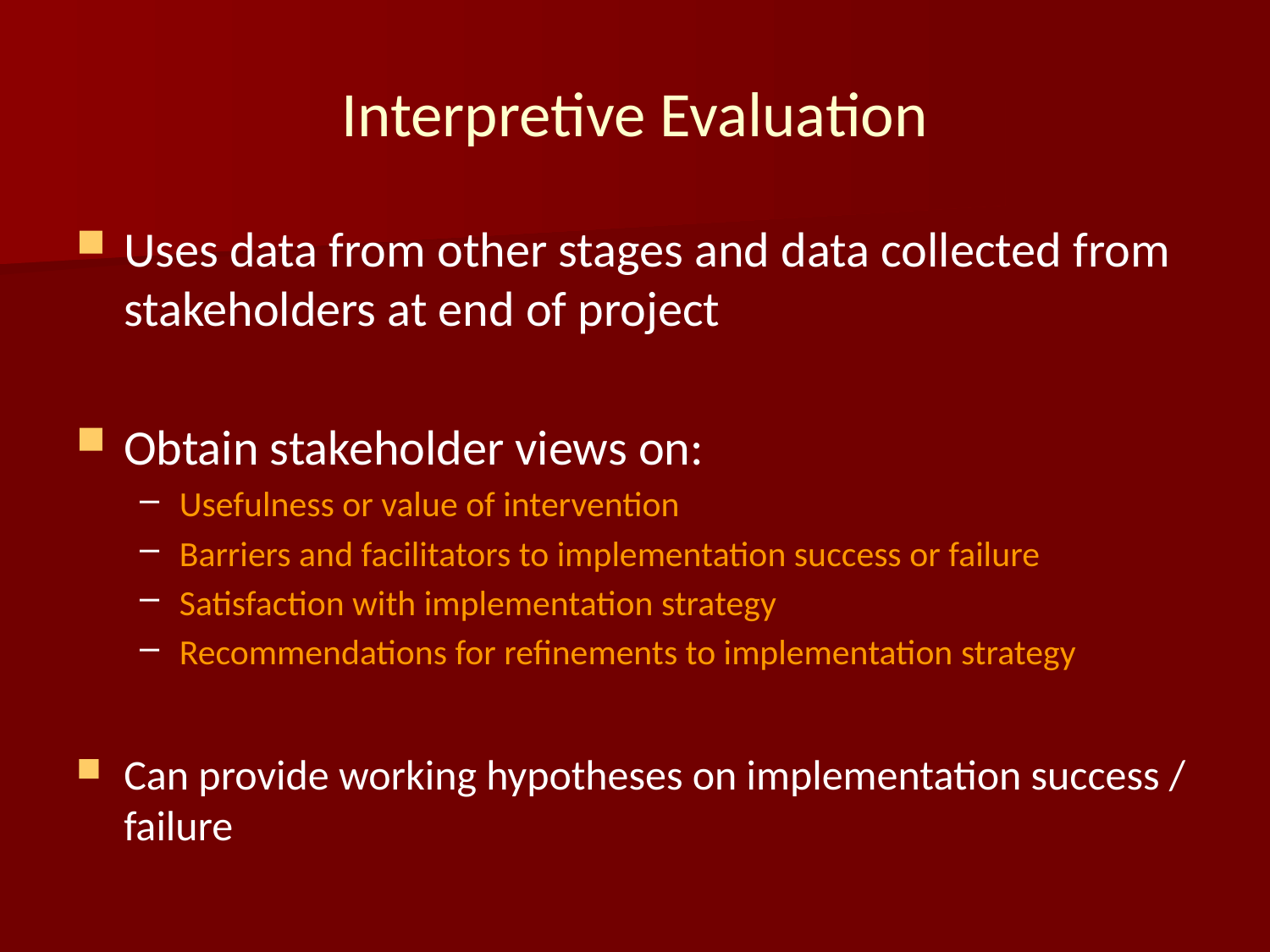

# Interpretive Evaluation
Uses data from other stages and data collected from stakeholders at end of project

Obtain stakeholder views on:
Usefulness or value of intervention
Barriers and facilitators to implementation success or failure
Satisfaction with implementation strategy
Recommendations for refinements to implementation strategy

Can provide working hypotheses on implementation success / failure